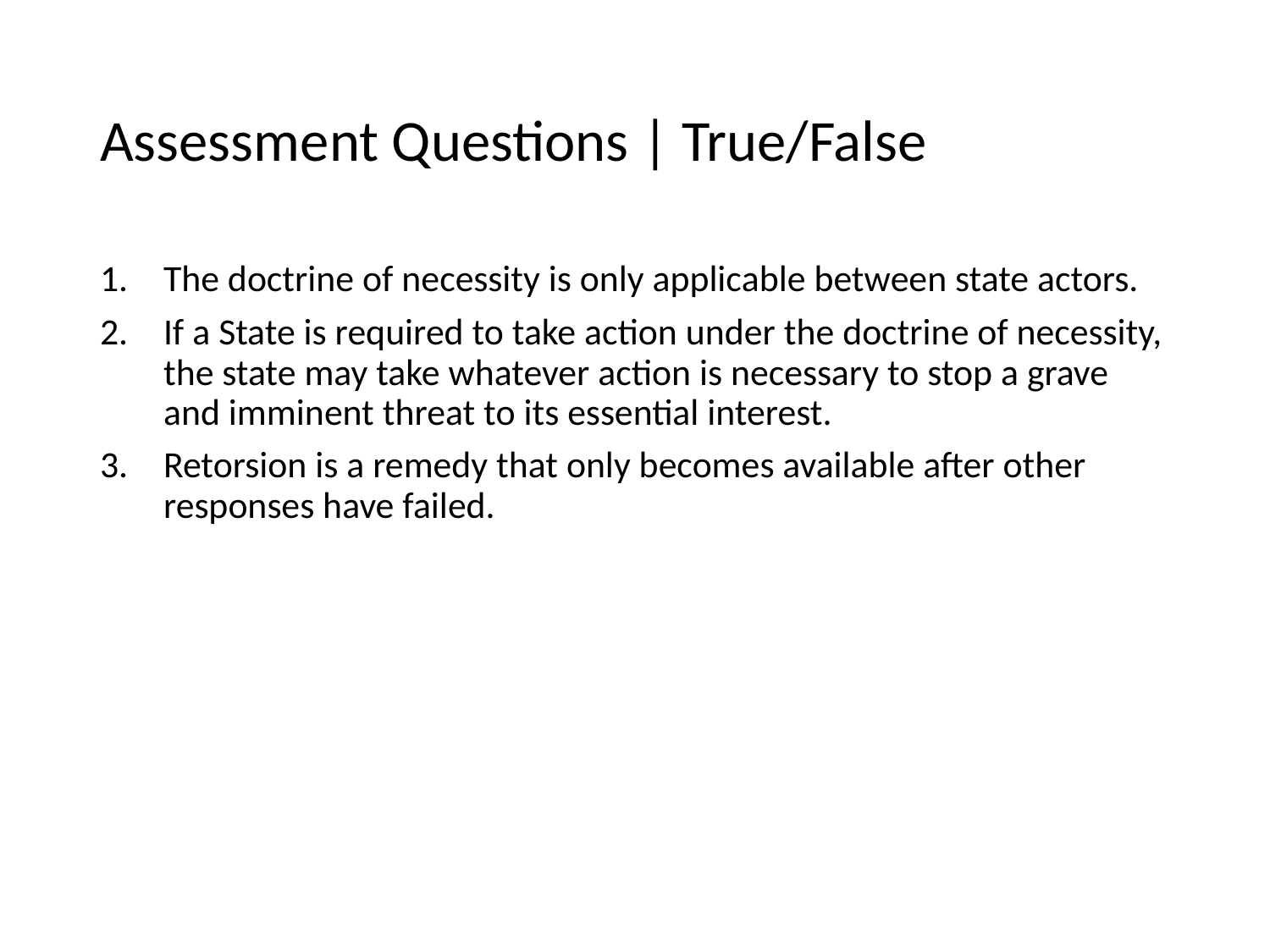

# Assessment Questions | True/False
The doctrine of necessity is only applicable between state actors.
If a State is required to take action under the doctrine of necessity, the state may take whatever action is necessary to stop a grave and imminent threat to its essential interest.
Retorsion is a remedy that only becomes available after other  responses have failed.